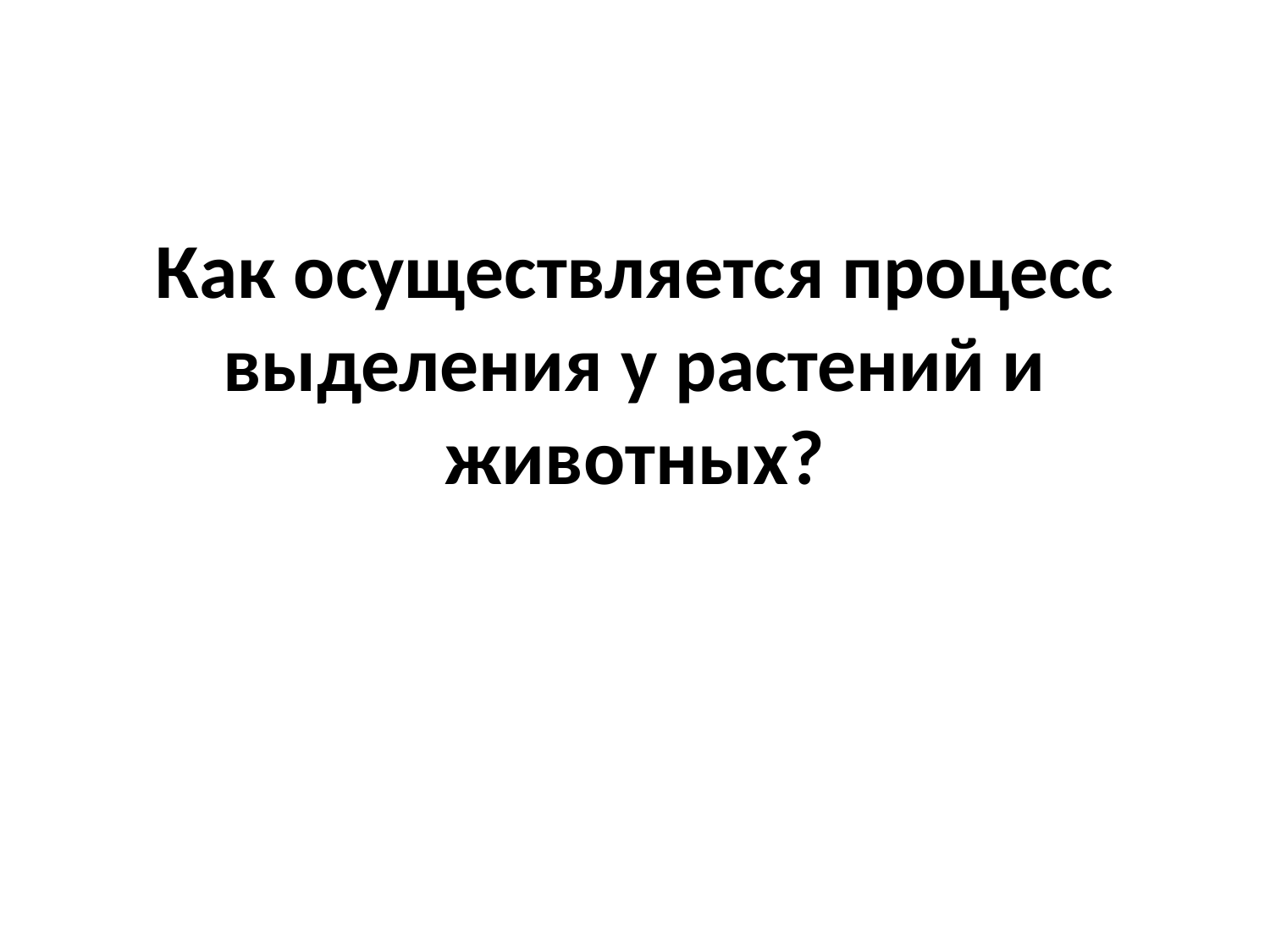

# Как осуществляется процесс выделения у растений и животных?